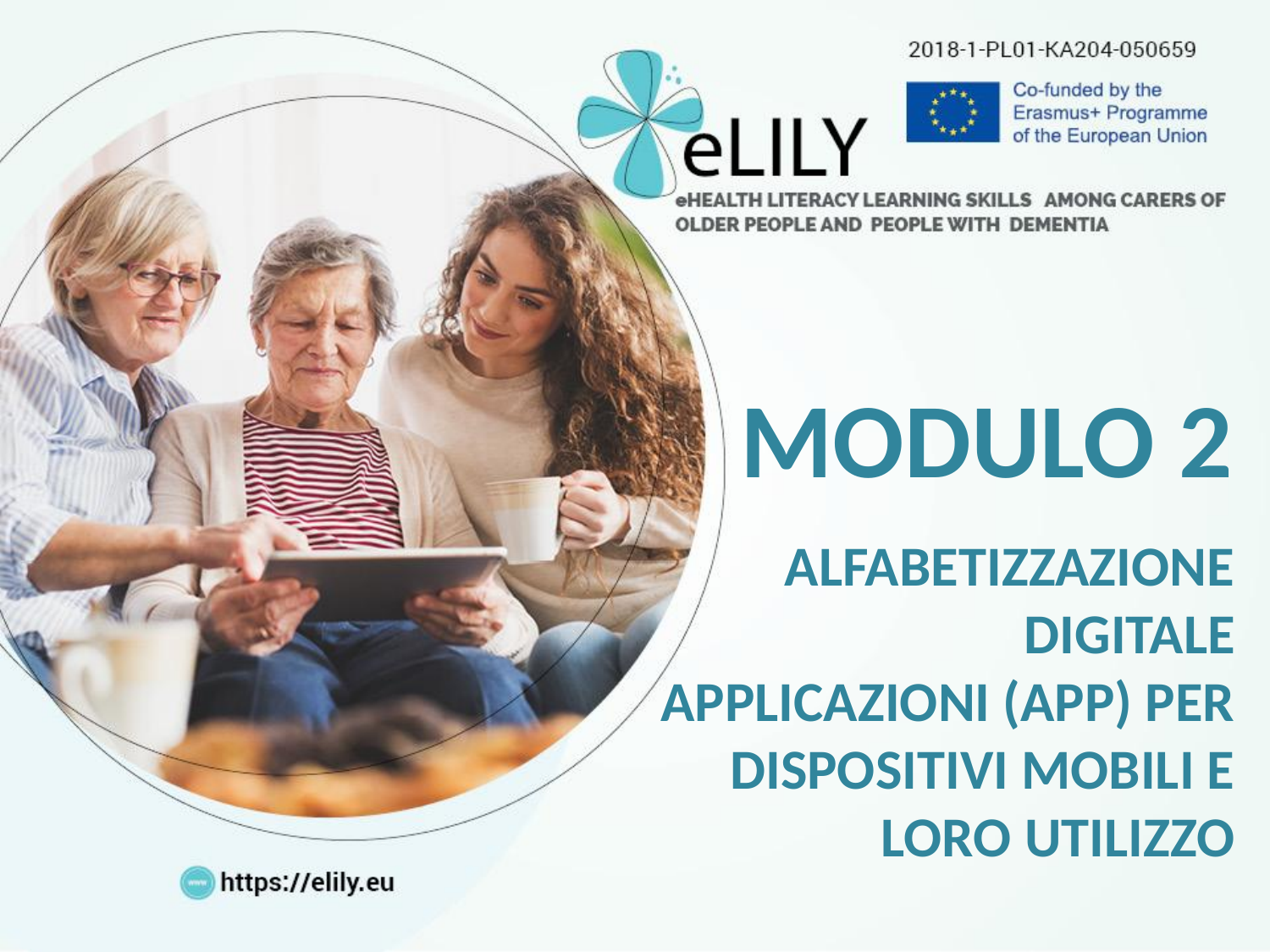

MODULO 2
ALFABETIZZAZIONE DIGITALE
Applicazioni (app) per dispositivi mobili e loro utilizzo